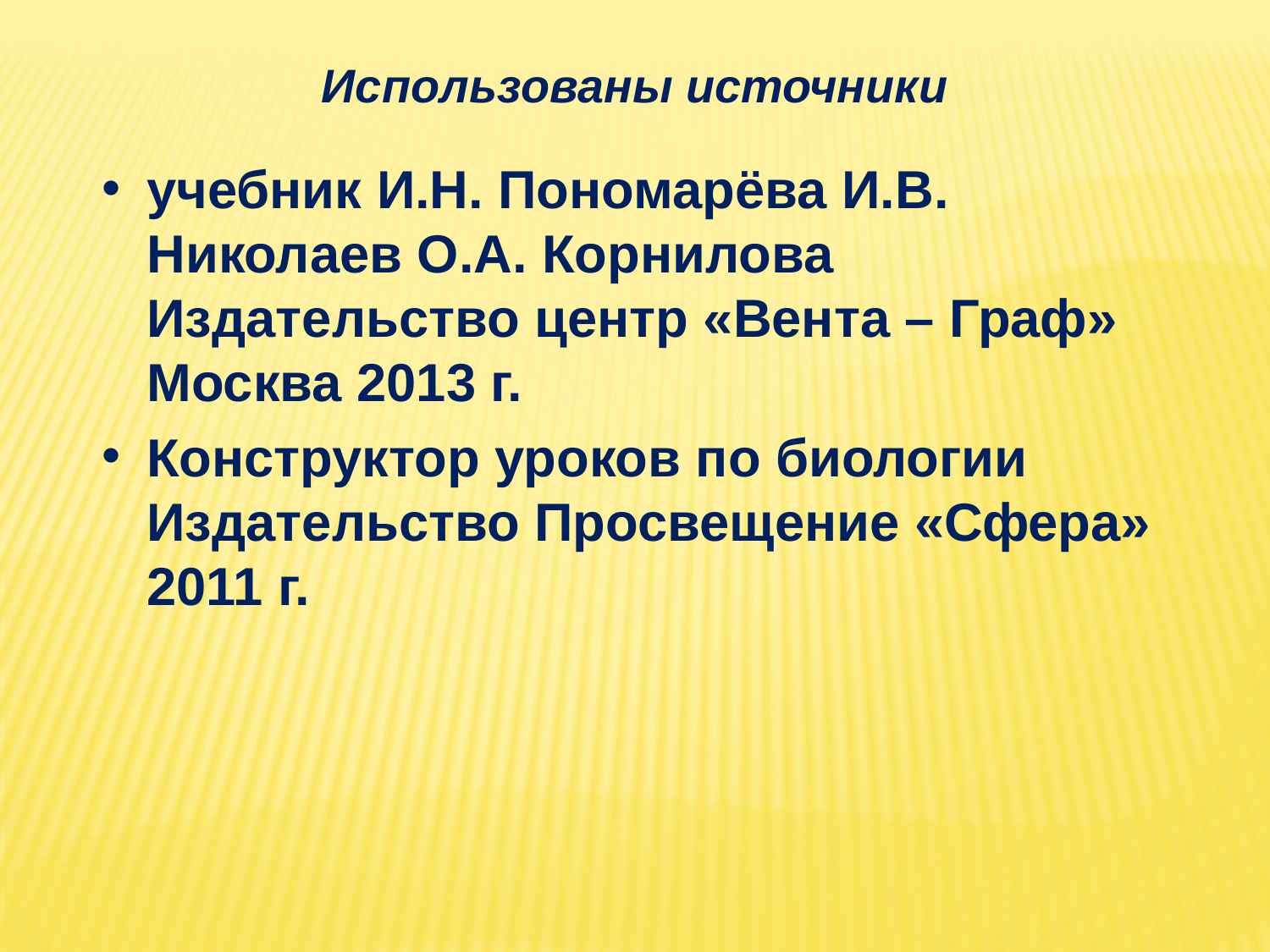

Использованы источники
учебник И.Н. Пономарёва И.В. Николаев О.А. Корнилова  Издательство центр «Вента – Граф»  Москва 2013 г.
Конструктор уроков по биологии Издательство Просвещение «Сфера» 2011 г.